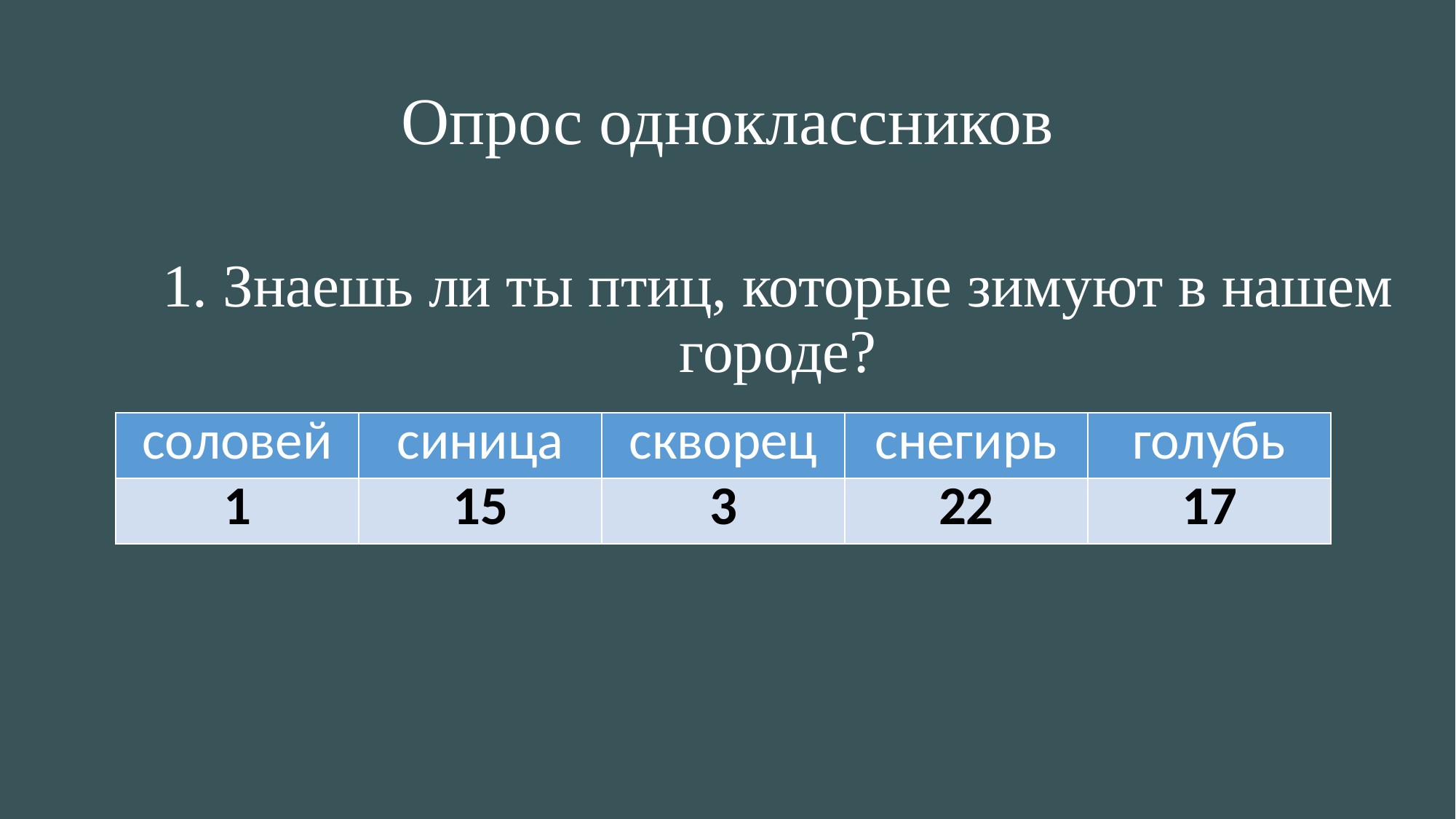

# Опрос одноклассников
1. Знаешь ли ты птиц, которые зимуют в нашем городе?
| соловей | синица | скворец | снегирь | голубь |
| --- | --- | --- | --- | --- |
| 1 | 15 | 3 | 22 | 17 |